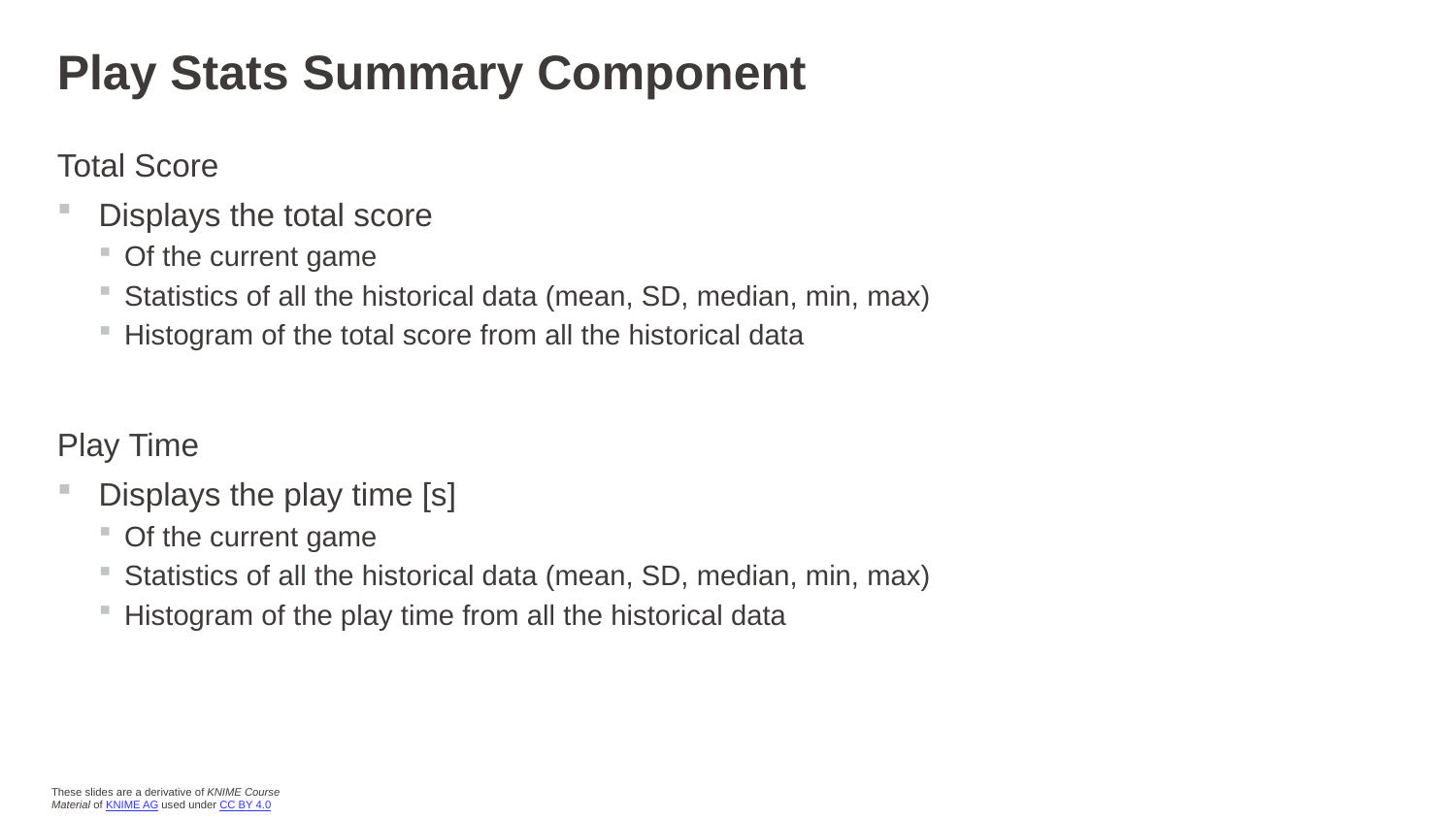

# Play Stats Summary Component
Total Score
Displays the total score
Of the current game
Statistics of all the historical data (mean, SD, median, min, max)
Histogram of the total score from all the historical data

Play Time
Displays the play time [s]
Of the current game
Statistics of all the historical data (mean, SD, median, min, max)
Histogram of the play time from all the historical data